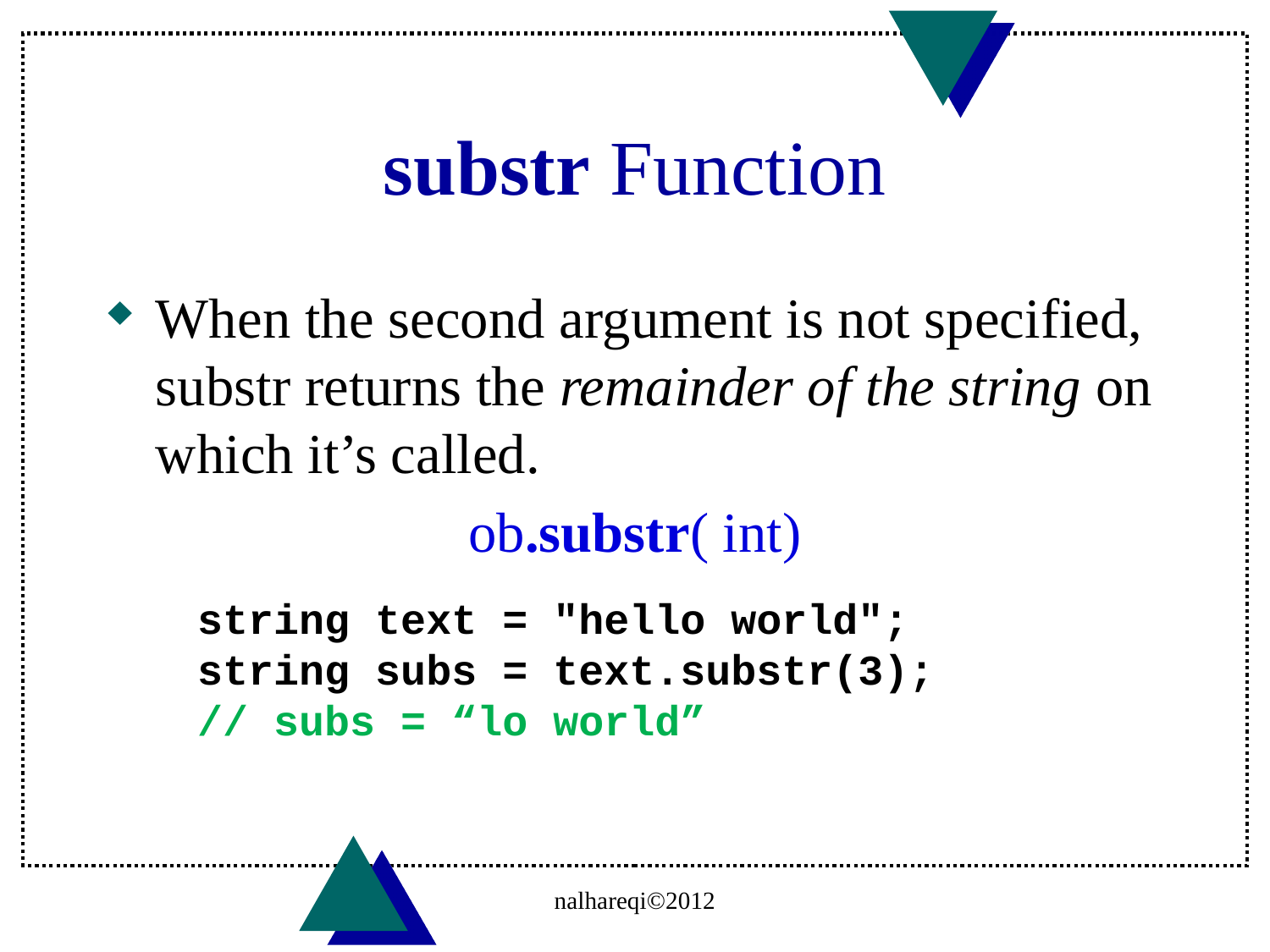

# substr Function
When the second argument is not specified, substr returns the remainder of the string on which it’s called.
ob.substr( int)

string text = "hello world";
string subs = text.substr(3);
// subs = “lo world”
nalhareqi©2012